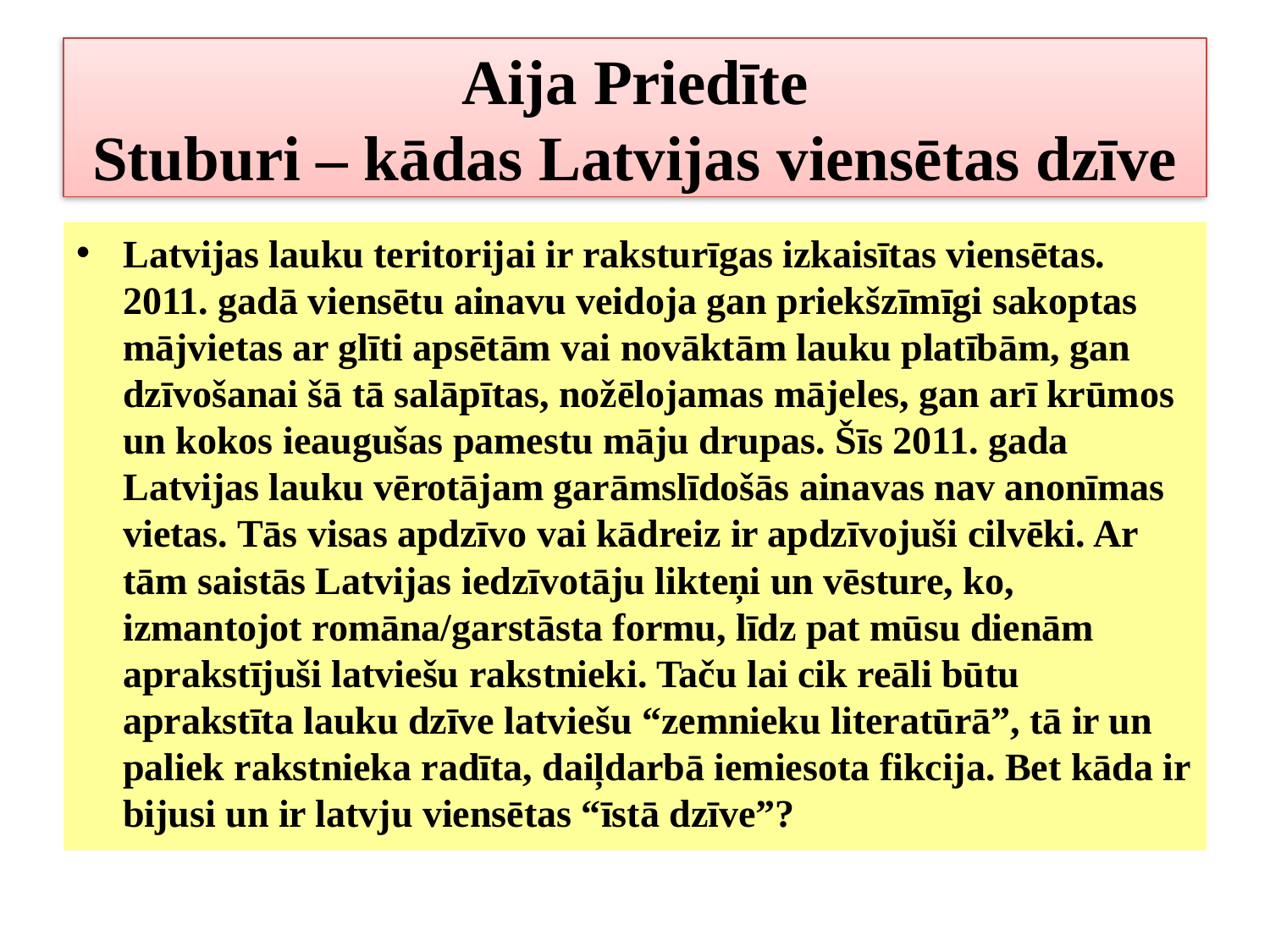

# Aija Priedīte Stuburi – kādas Latvijas viensētas dzīve
Latvijas lauku teritorijai ir raksturīgas izkaisītas viensētas. 2011. gadā viensētu ainavu veidoja gan priekšzīmīgi sakoptas mājvietas ar glīti apsētām vai novāktām lauku platībām, gan dzīvošanai šā tā salāpītas, nožēlojamas mājeles, gan arī krūmos un kokos ieaugušas pamestu māju drupas. Šīs 2011. gada Latvijas lauku vērotājam garāmslīdošās ainavas nav anonīmas vietas. Tās visas apdzīvo vai kādreiz ir apdzīvojuši cilvēki. Ar tām saistās Latvijas iedzīvotāju likteņi un vēsture, ko, izmantojot romāna/garstāsta formu, līdz pat mūsu dienām aprakstījuši latviešu rakstnieki. Taču lai cik reāli būtu aprakstīta lauku dzīve latviešu “zemnieku literatūrā”, tā ir un paliek rakstnieka radīta, daiļdarbā iemiesota fikcija. Bet kāda ir bijusi un ir latvju viensētas “īstā dzīve”?